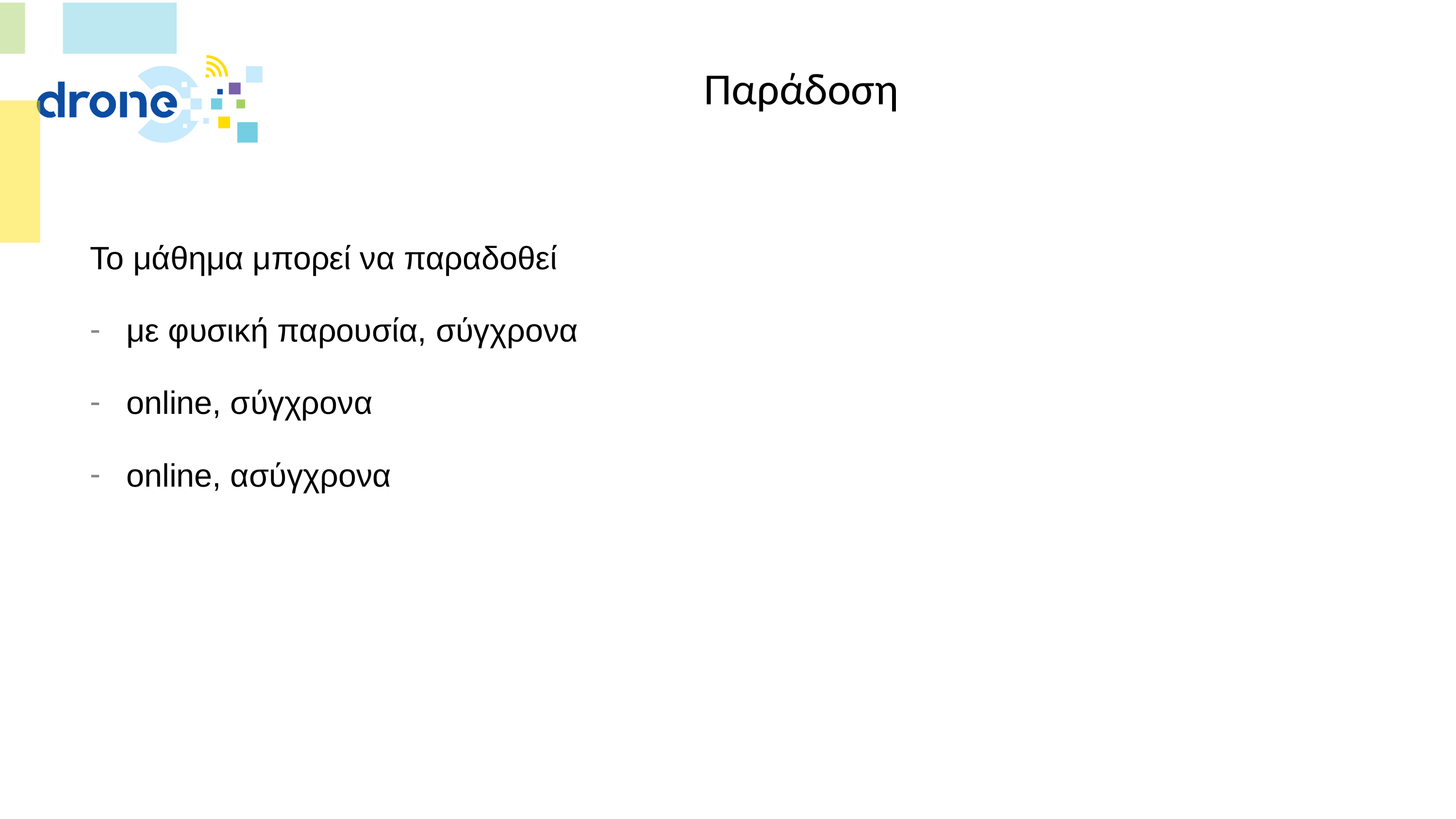

# Παράδοση

Το μάθημα μπορεί να παραδοθεί
με φυσική παρουσία, σύγχρονα
online, σύγχρονα
online, ασύγχρονα